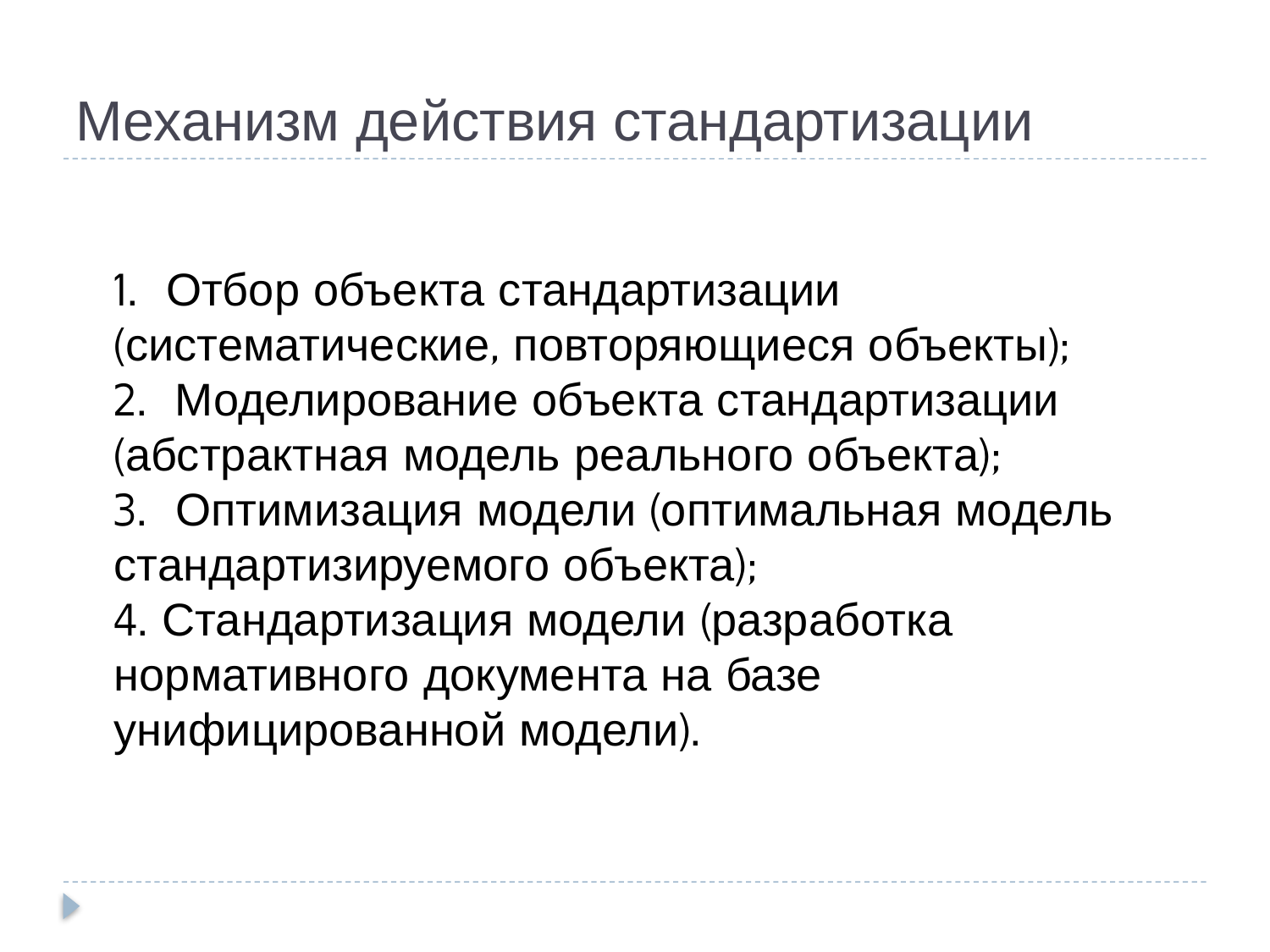

# Механизм действия стандартизации
	1.  Отбор объекта стандартизации (систематические, повторяющиеся объекты);
2.  Моделирование объекта стандартизации (абстрактная модель реального объекта);
3.  Оптимизация модели (оптимальная модель стандартизируемого объекта);
4. Стандартизация модели (разработка нормативного документа на базе унифицированной модели).